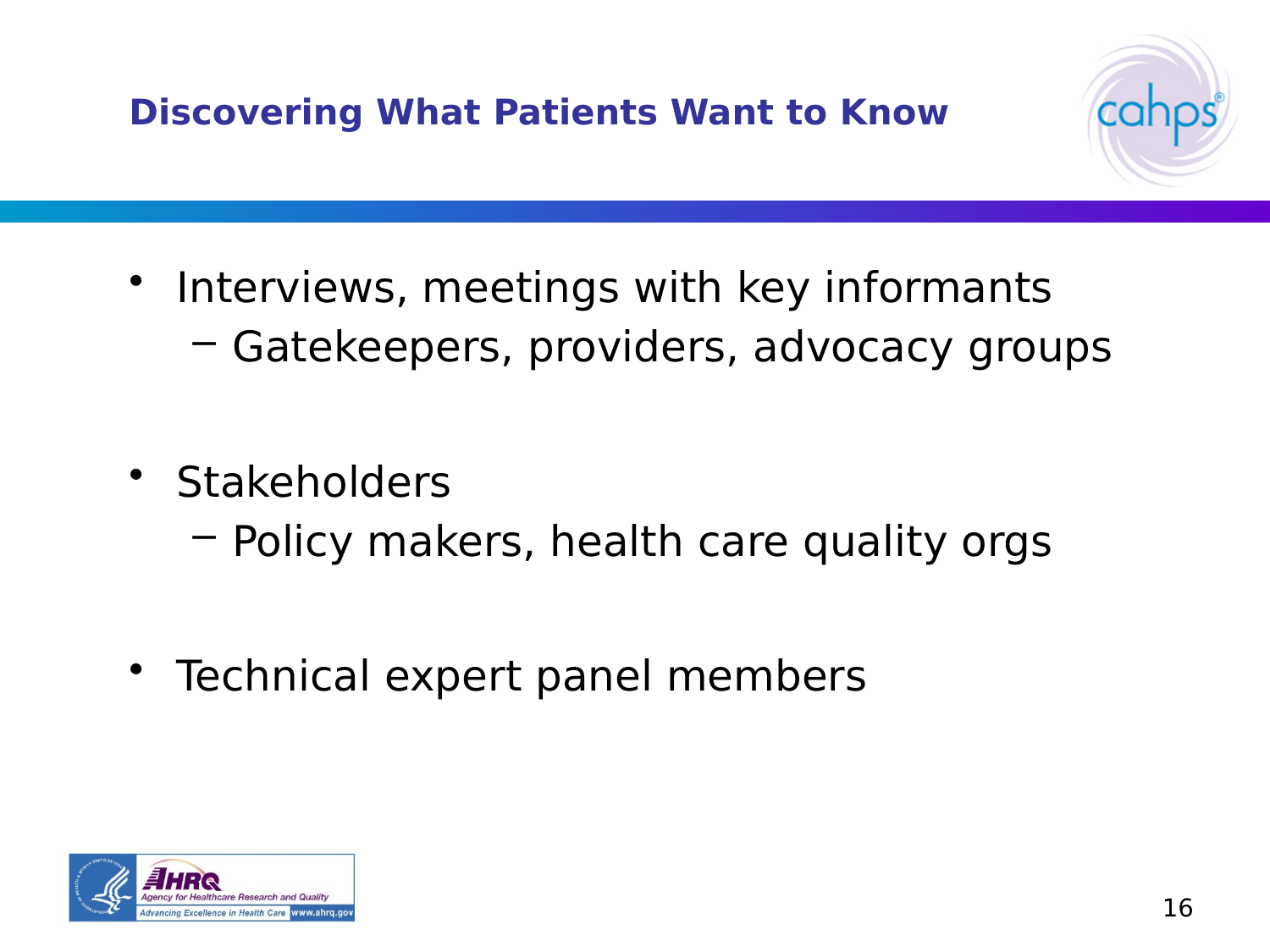

# Discovering What Patients Want to Know

Interviews, meetings with key informants
Gatekeepers, providers, advocacy groups

Stakeholders
Policy makers, health care quality orgs

Technical expert panel members

16